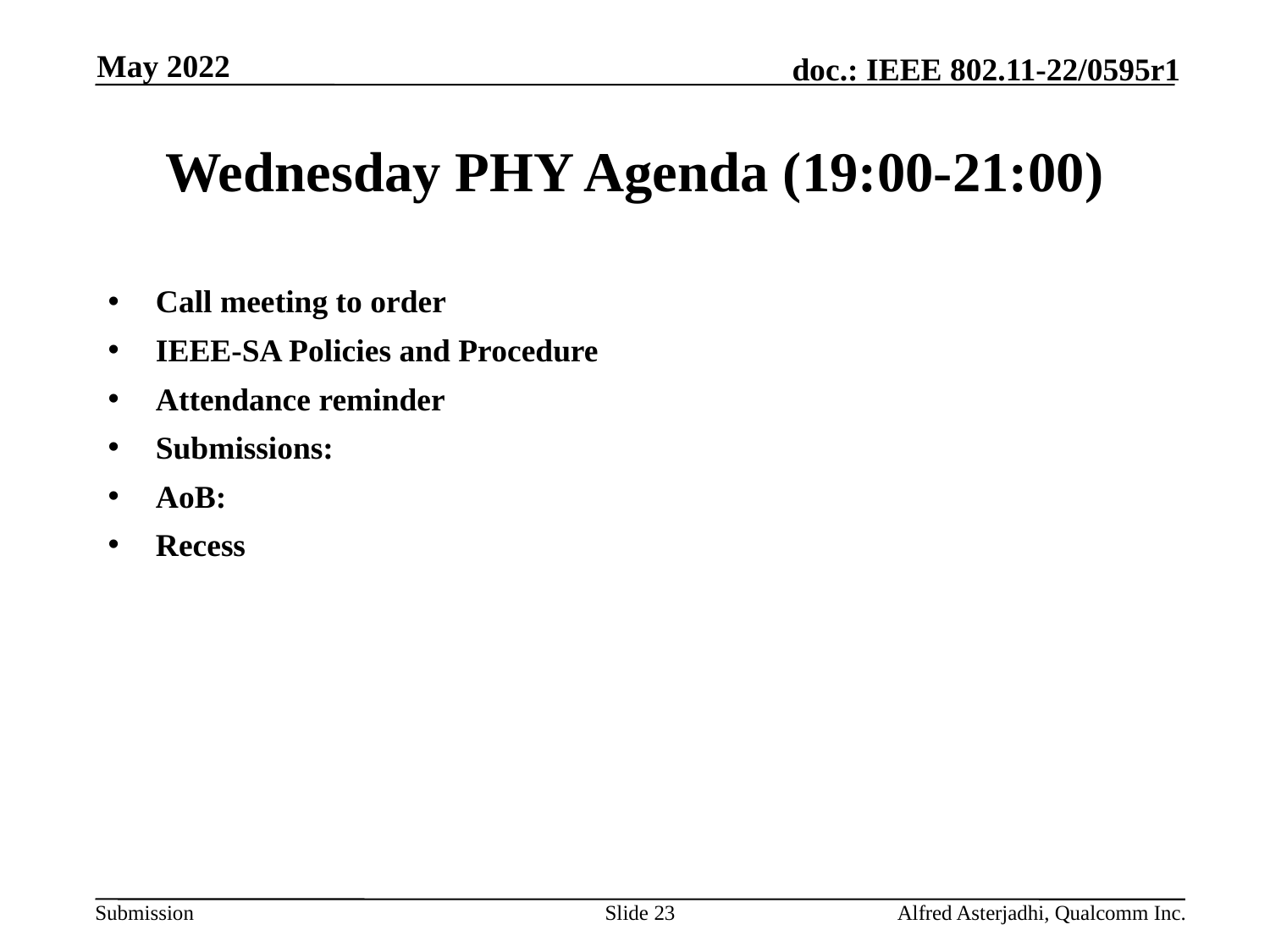

May 2022
# Wednesday PHY Agenda (19:00-21:00)
Call meeting to order
IEEE-SA Policies and Procedure
Attendance reminder
Submissions:
AoB:
Recess
Slide 23
Alfred Asterjadhi, Qualcomm Inc.